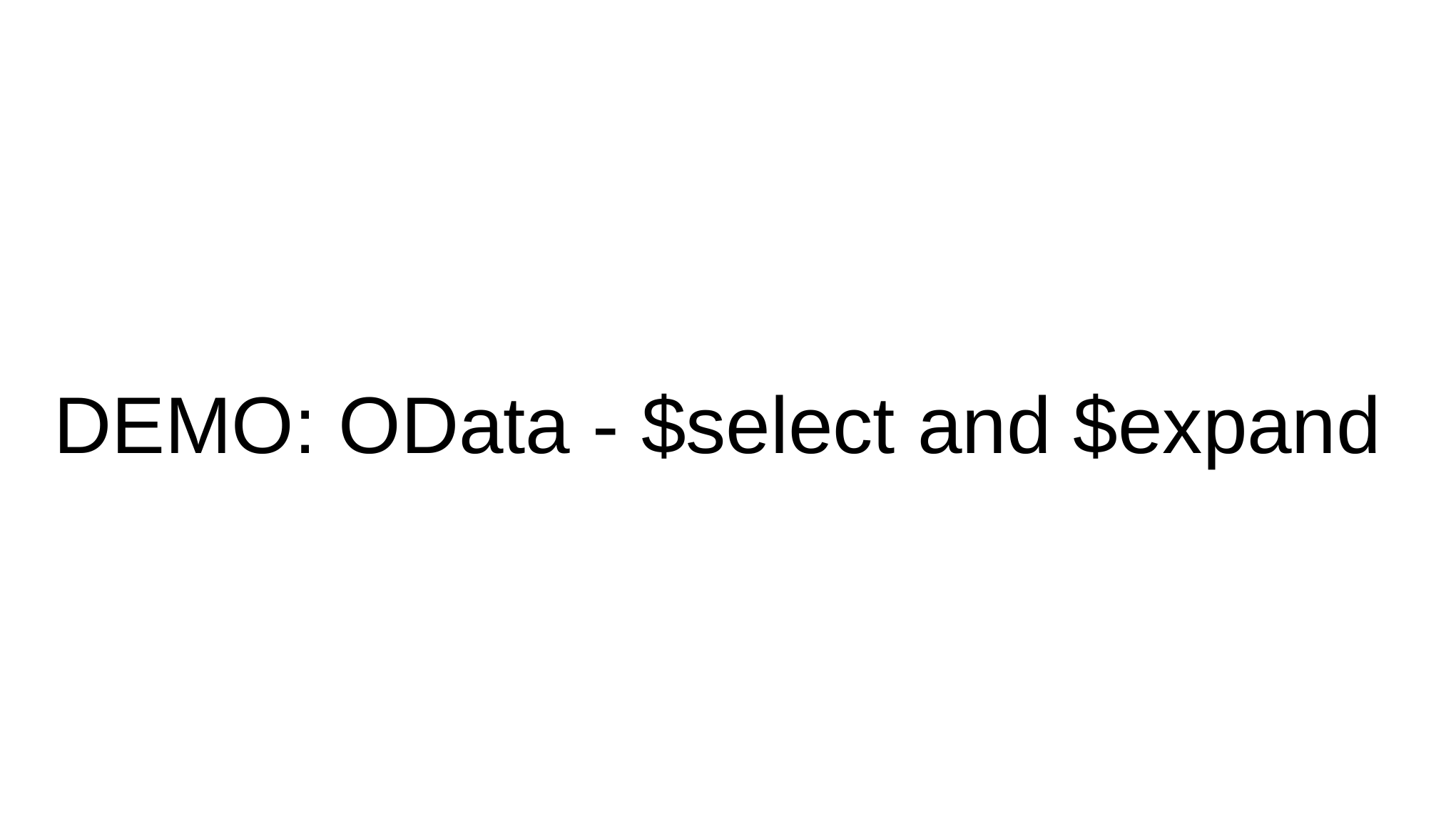

# DEMO: OData - $select and $expand